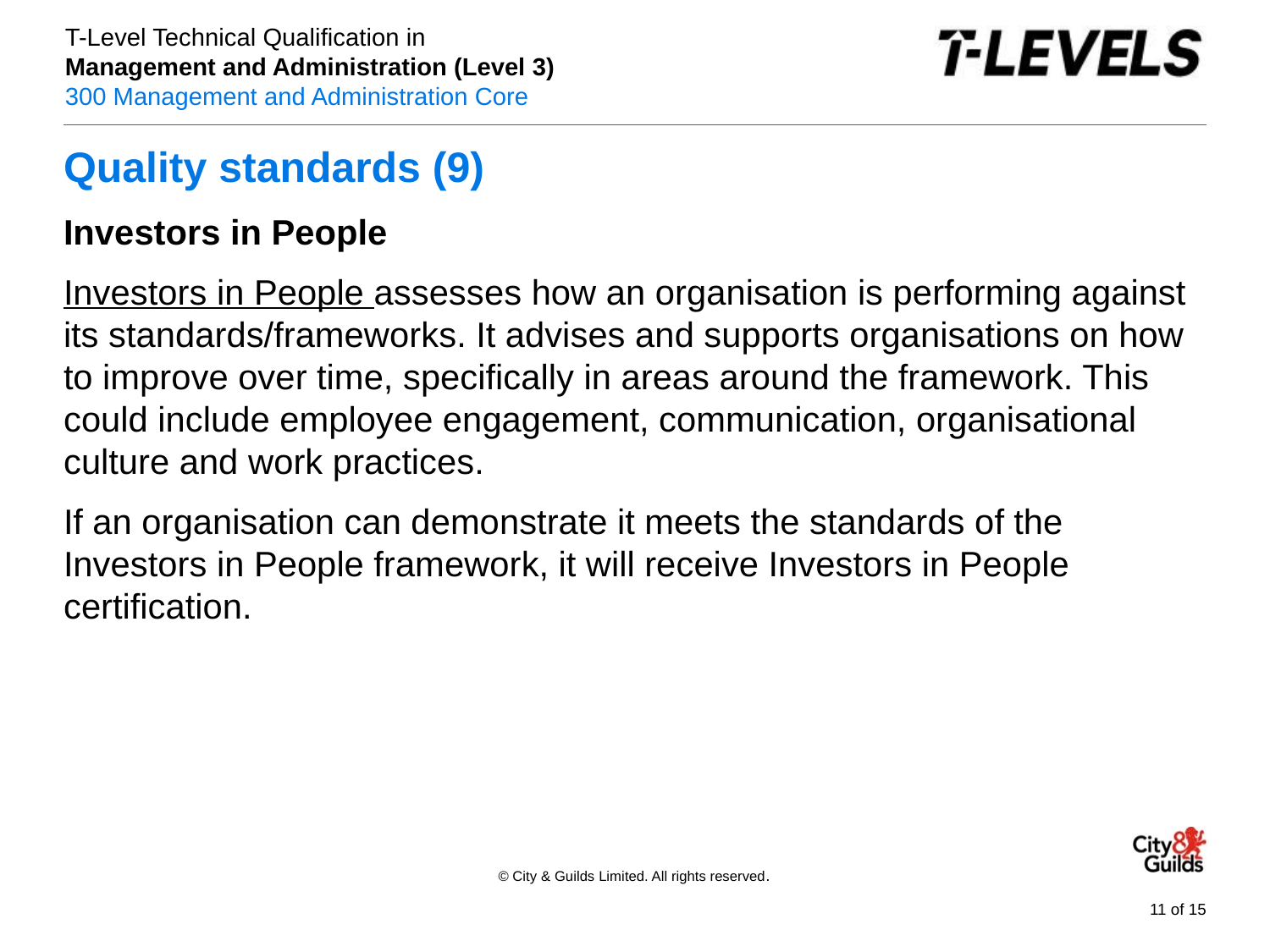

# Quality standards (9)
Investors in People
Investors in People assesses how an organisation is performing against its standards/frameworks. It advises and supports organisations on how to improve over time, specifically in areas around the framework. This could include employee engagement, communication, organisational culture and work practices.
If an organisation can demonstrate it meets the standards of the Investors in People framework, it will receive Investors in People certification.